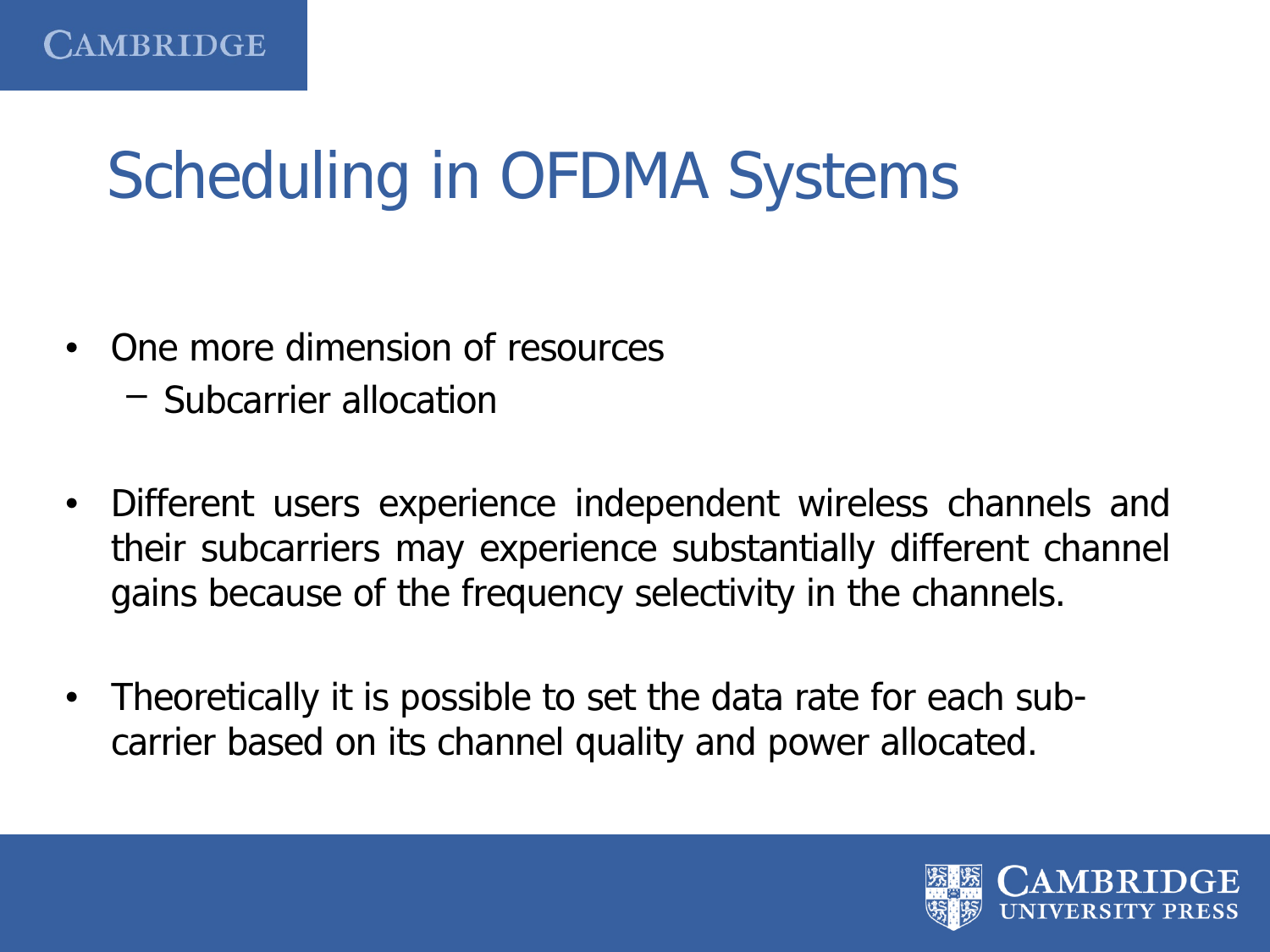

# Scheduling in OFDMA Systems
One more dimension of resources
Subcarrier allocation

Different users experience independent wireless channels and their subcarriers may experience substantially different channel gains because of the frequency selectivity in the channels.

Theoretically it is possible to set the data rate for each sub-carrier based on its channel quality and power allocated.